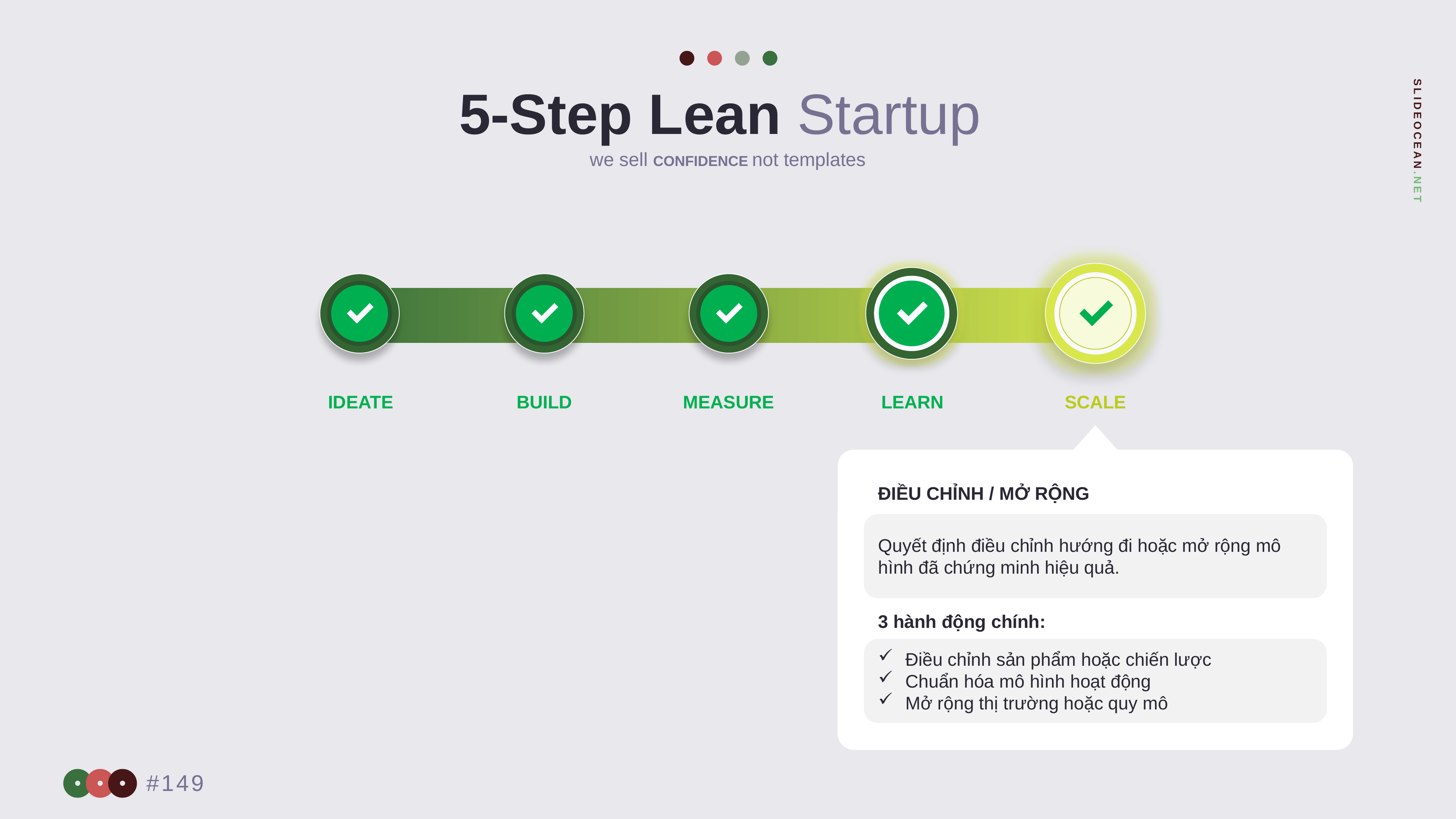

5-Step Lean Startup
we sell CONFIDENCE not templates

IDEATE
BUILD
MEASURE
LEARN
SCALE

ĐIỀU CHỈNH / MỞ RỘNG

Quyết định điều chỉnh hướng đi hoặc mở rộng mô hình đã chứng minh hiệu quả.
3 hành động chính:

Điều chỉnh sản phẩm hoặc chiến lược
Chuẩn hóa mô hình hoạt động
Mở rộng thị trường hoặc quy mô
#149